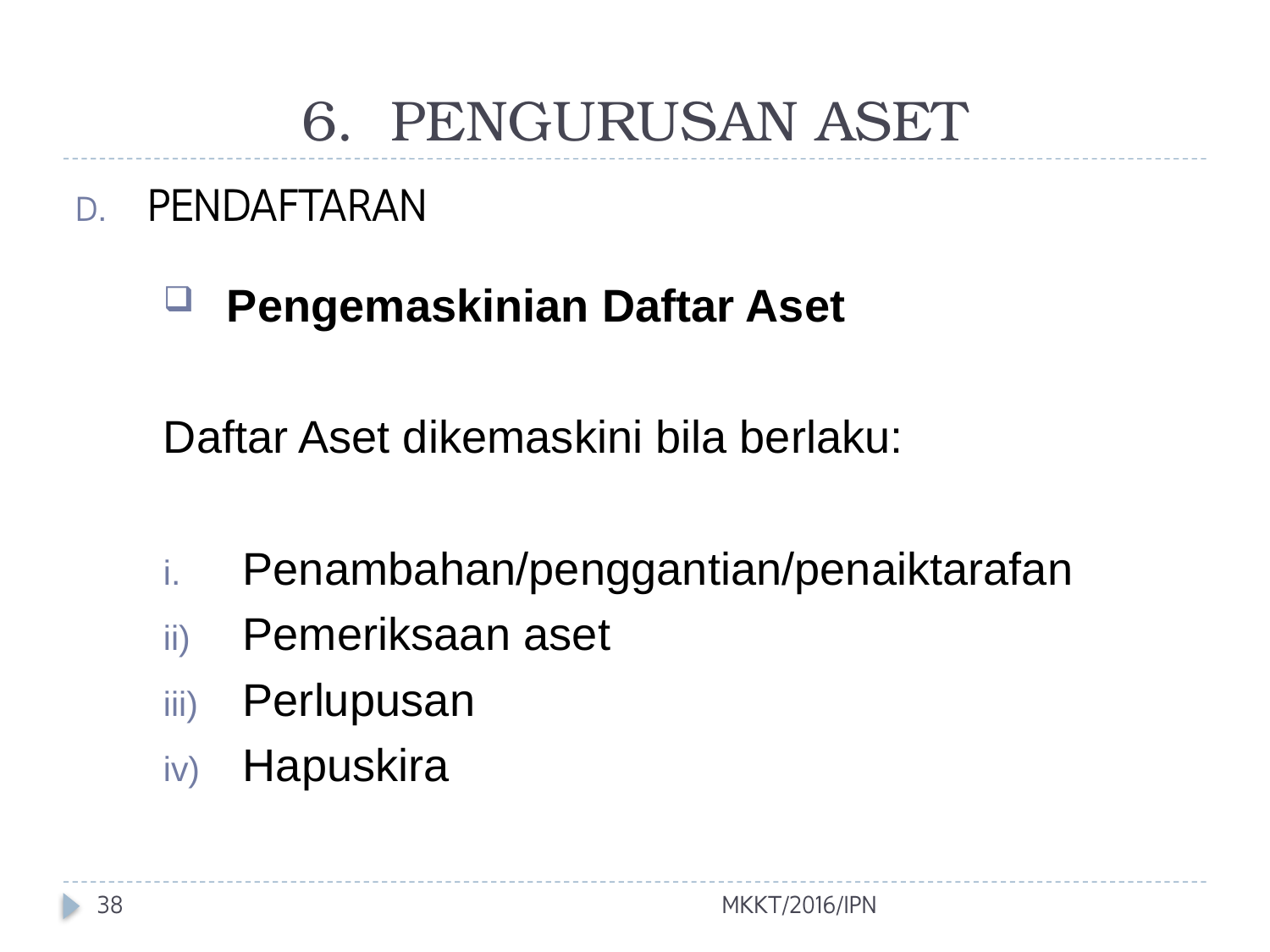

# 6.  PENGURUSAN ASET
PENDAFTARAN

Pengemaskinian Daftar Aset

Daftar Aset dikemaskini bila berlaku:

Penambahan/penggantian/penaiktarafan
Pemeriksaan aset
Perlupusan
Hapuskira
38
MKKT/2016/IPN